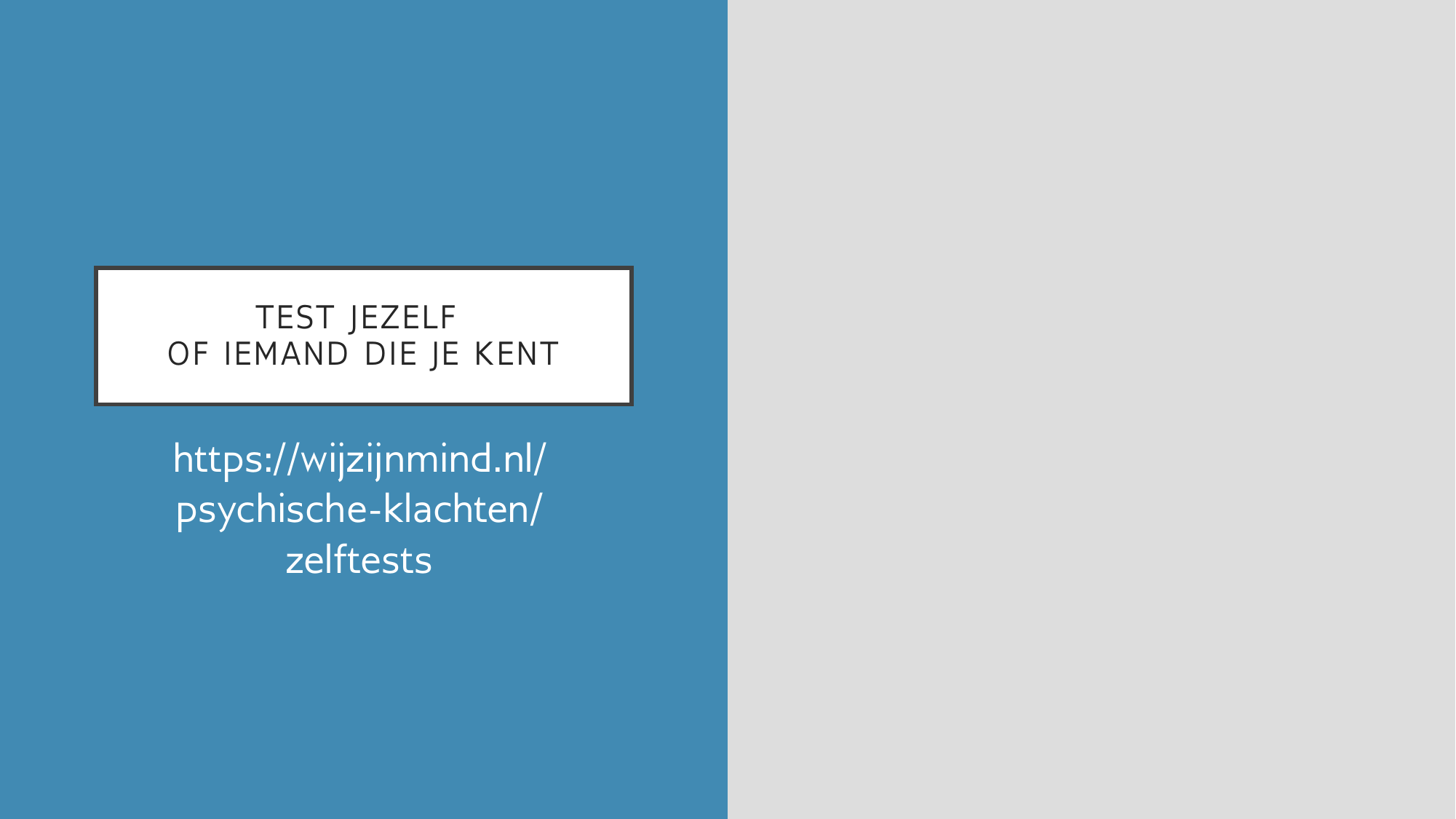

# Test jezelf of iemand die je kent
https://wijzijnmind.nl/psychische-klachten/zelftests